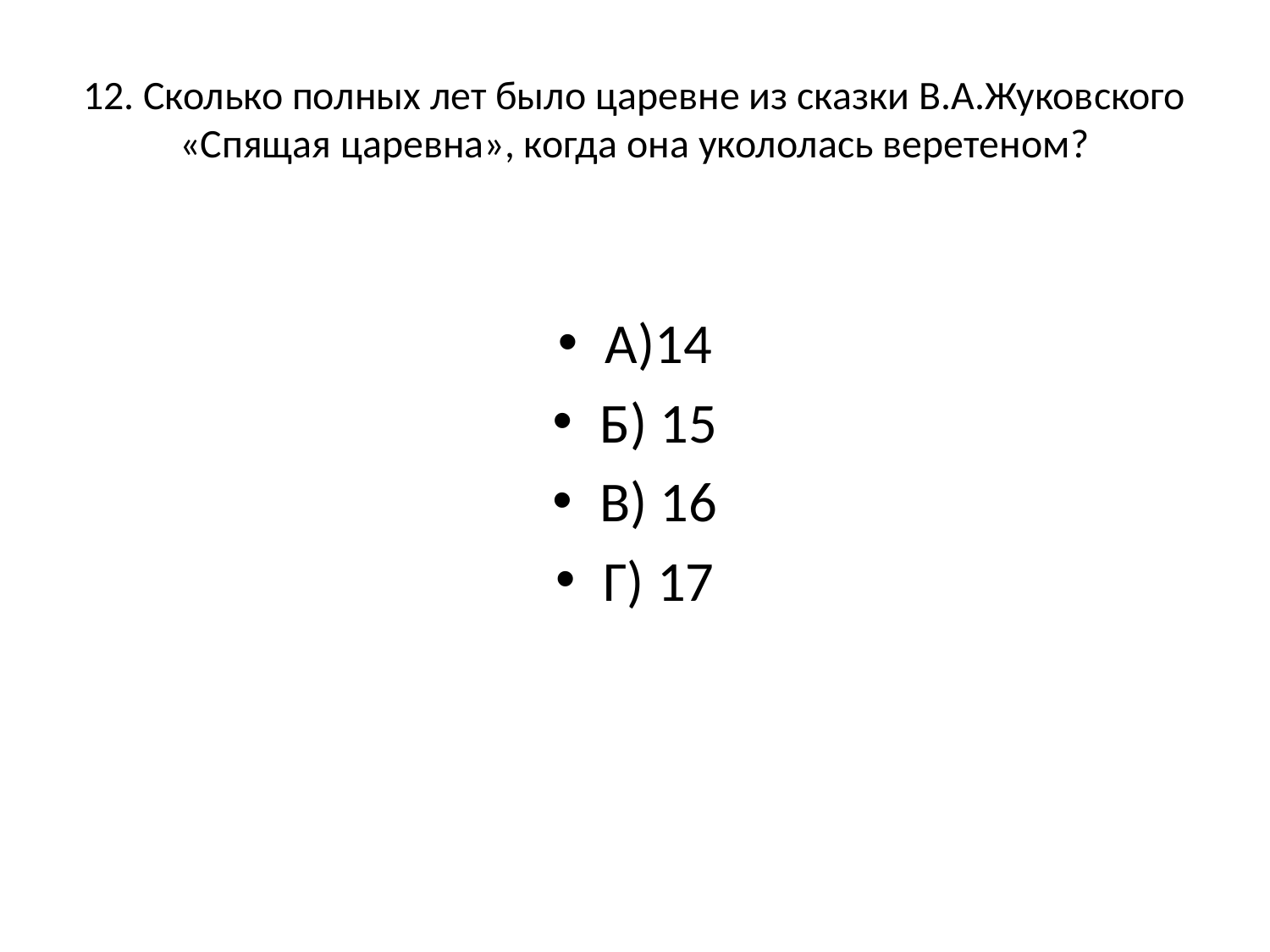

# 12. Сколько полных лет было царевне из сказки В.А.Жуковского «Спящая царевна», когда она укололась веретеном?

А)14
Б) 15
В) 16
Г) 17